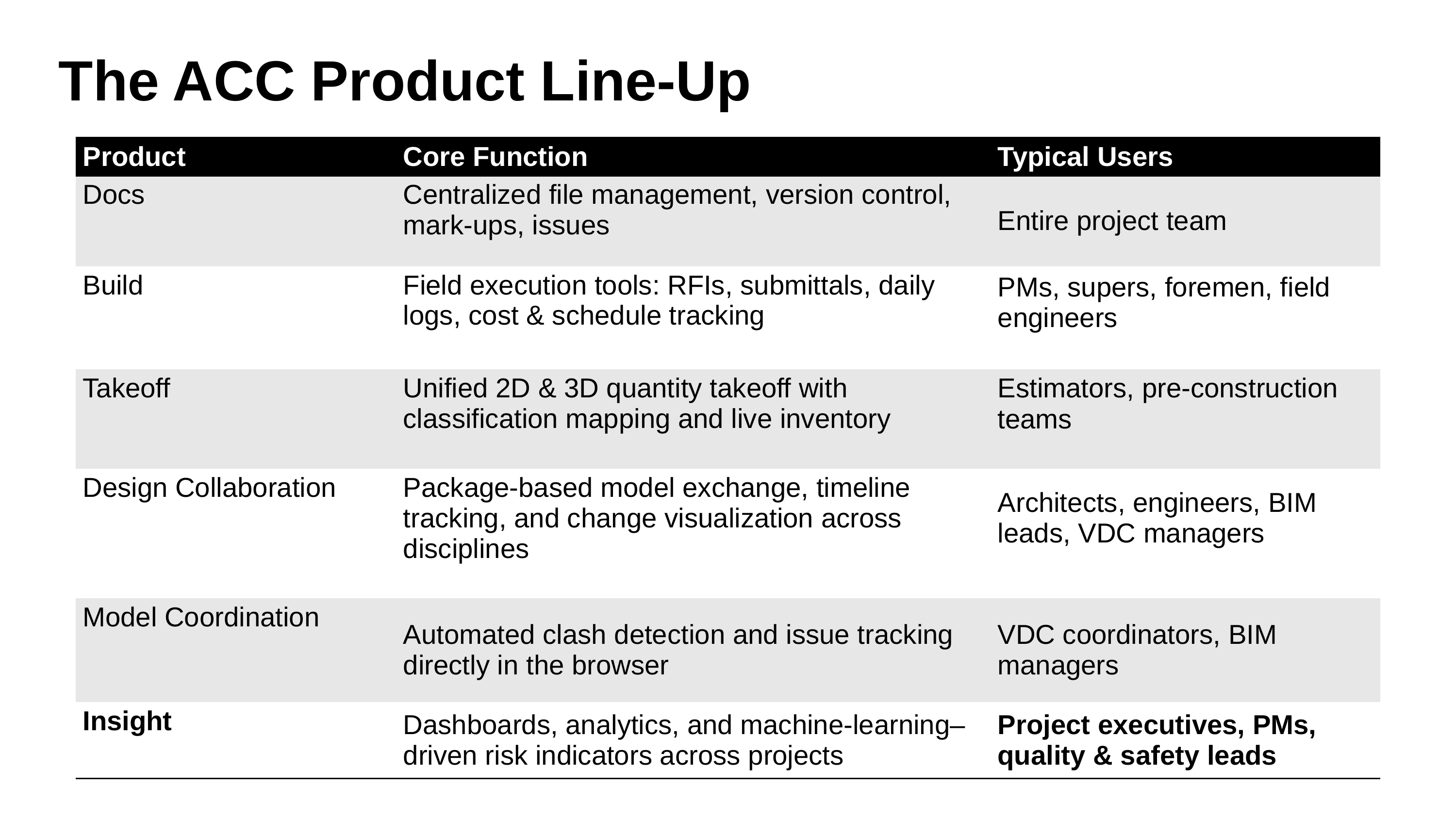

# The ACC Product Line-Up
| Product | Core Function | Typical Users |
| --- | --- | --- |
| Docs | Centralized file management, version control, mark-ups, issues | Entire project team |
| Build | Field execution tools: RFIs, submittals, daily logs, cost & schedule tracking | PMs, supers, foremen, field engineers |
| Takeoff | Unified 2D & 3D quantity takeoff with classification mapping and live inventory | Estimators, pre-construction teams |
| Design Collaboration | Package-based model exchange, timeline tracking, and change visualization across disciplines | Architects, engineers, BIM leads, VDC managers |
| Model Coordination | Automated clash detection and issue tracking directly in the browser | VDC coordinators, BIM managers |
| Insight | Dashboards, analytics, and machine-learning–driven risk indicators across projects | Project executives, PMs, quality & safety leads |